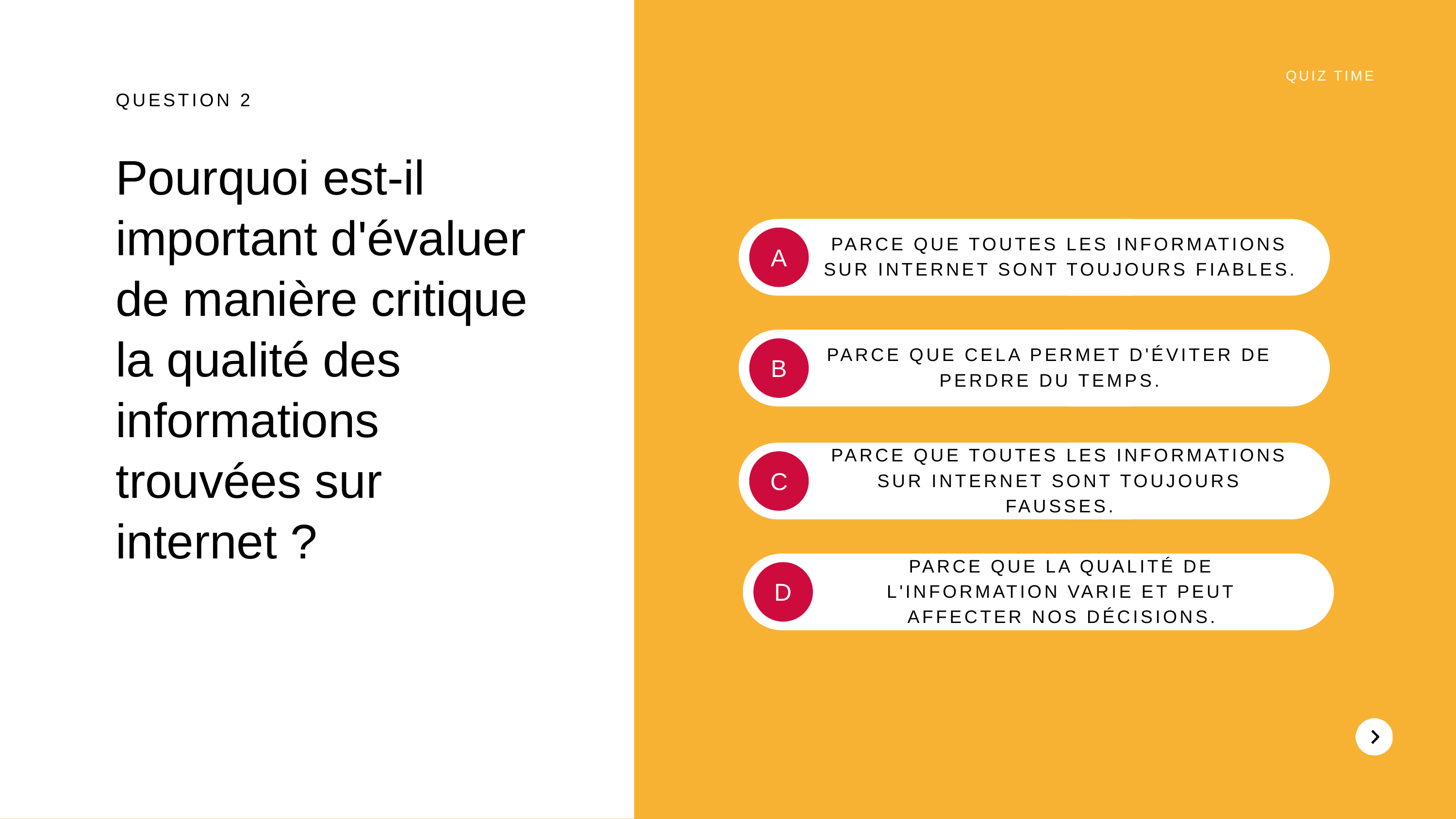

QUIZ TIME
QUESTION 2
Pourquoi est-il important d'évaluer de manière critique la qualité des informations trouvées sur internet ?

PARCE QUE TOUTES LES INFORMATIONS SUR INTERNET SONT TOUJOURS FIABLES.
A

PARCE QUE CELA PERMET D'ÉVITER DE PERDRE DU TEMPS.
B
PARCE QUE TOUTES LES INFORMATIONS SUR INTERNET SONT TOUJOURS FAUSSES.

C
PARCE QUE LA QUALITÉ DE L'INFORMATION VARIE ET PEUT AFFECTER NOS DÉCISIONS.

D